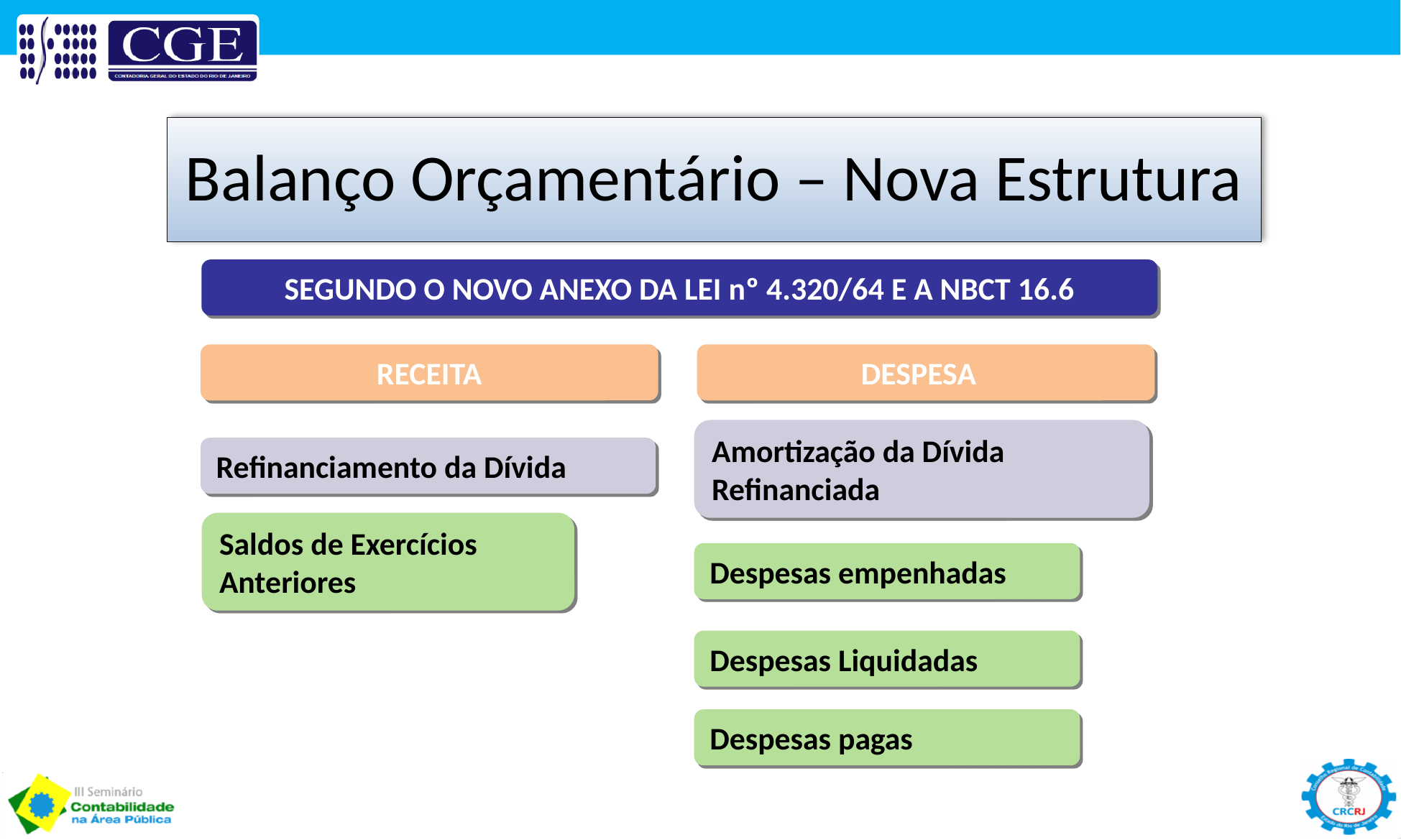

Balanço Orçamentário – Nova Estrutura
SEGUNDO O NOVO ANEXO DA LEI nº 4.320/64 E A NBCT 16.6
RECEITA
DESPESA
Amortização da Dívida Refinanciada
Refinanciamento da Dívida
Saldos de Exercícios Anteriores
Despesas empenhadas
Despesas Liquidadas
Despesas pagas